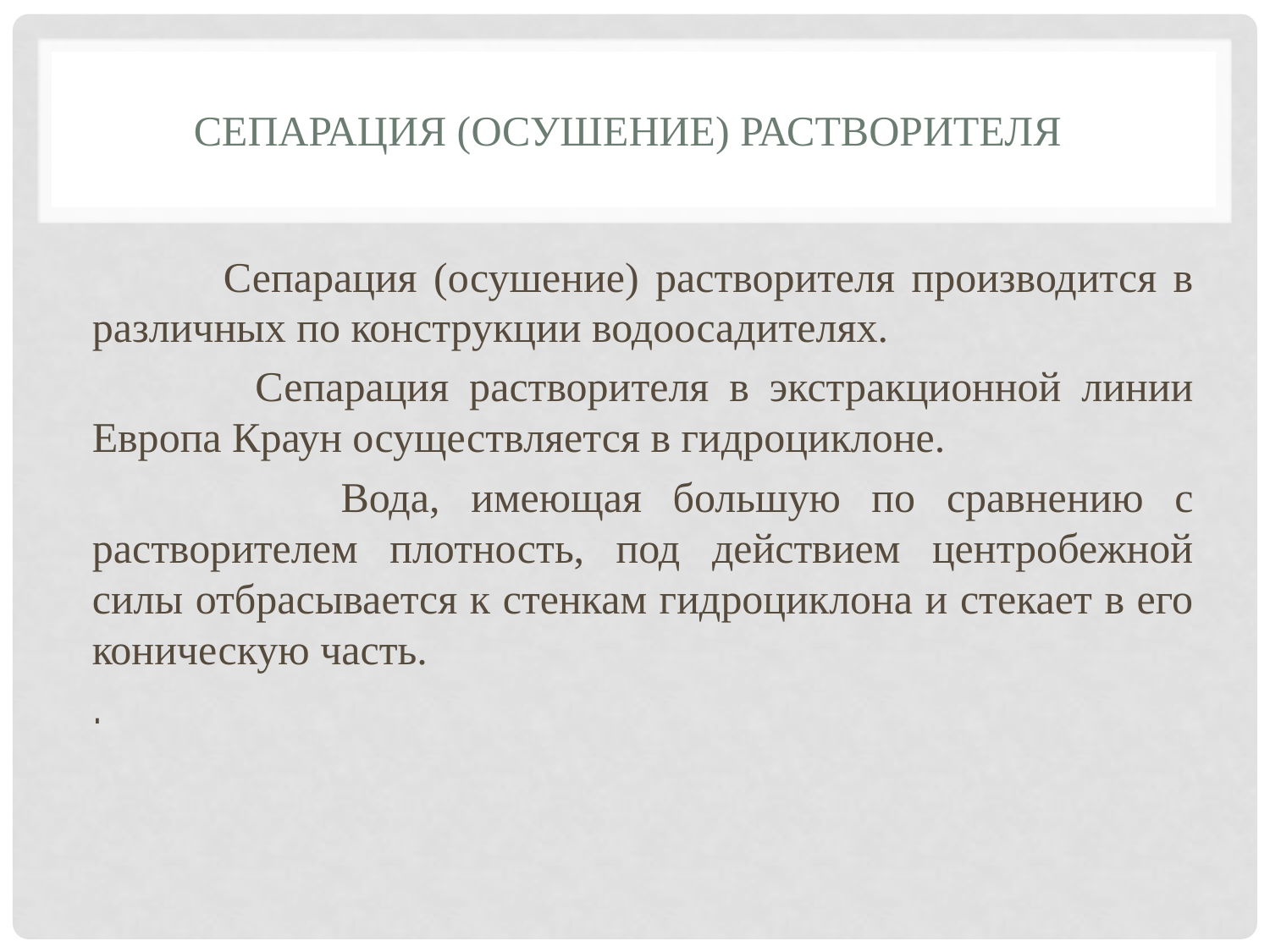

# Сепарация (осушение) растворителя
        Сепарация (осушение) растворителя производится в различных по конструкции водоосадителях.
        Сепарация растворителя в экстракционной линии Европа Краун осуществляется в гидроциклоне.
        Вода, имеющая большую по сравнению с растворителем плотность, под действием центробежной силы отбрасывается к стенкам гидроциклона и стекает в его коническую часть.
.